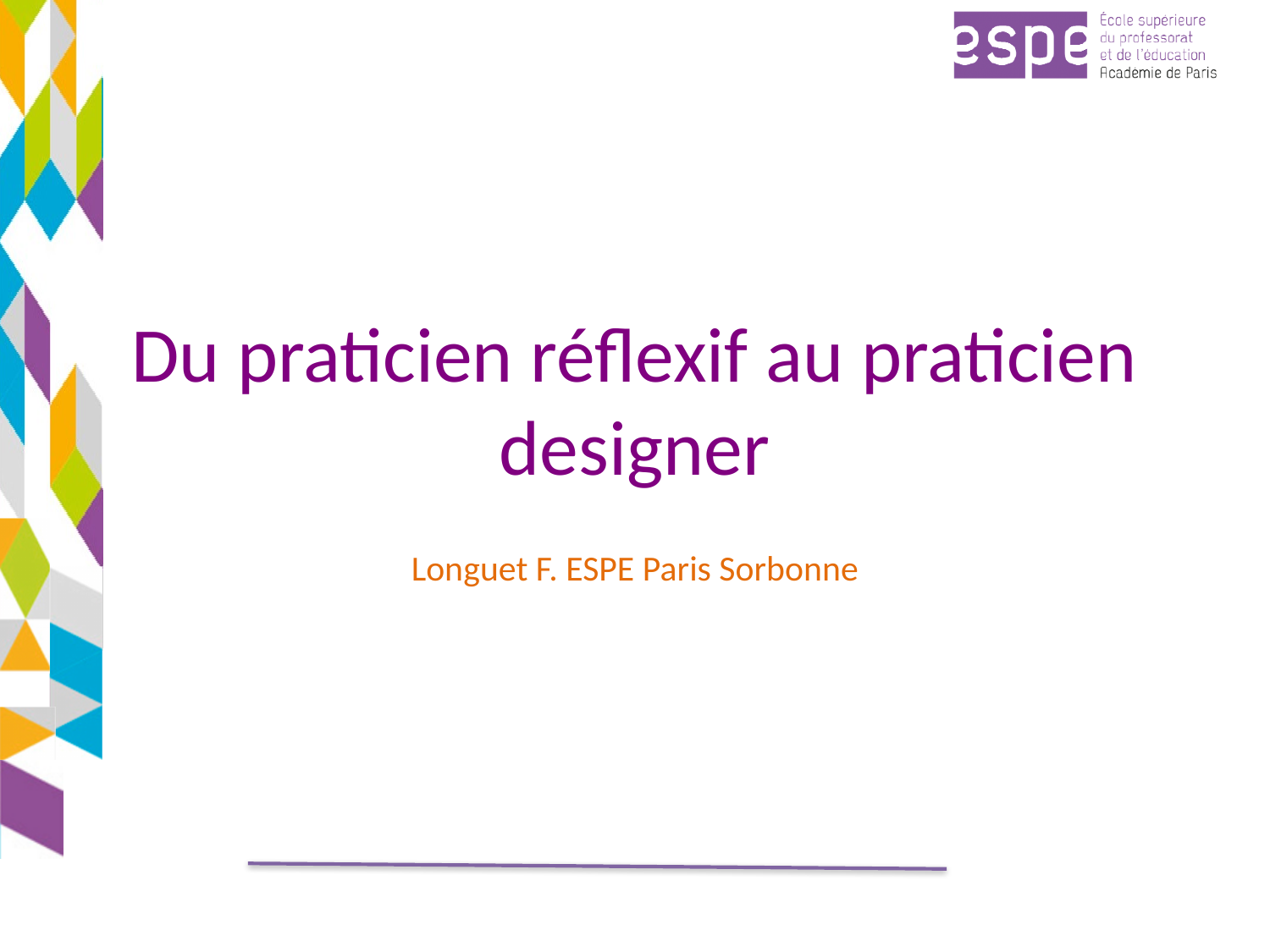

# Du praticien réflexif au praticien designer
Longuet F. ESPE Paris Sorbonne